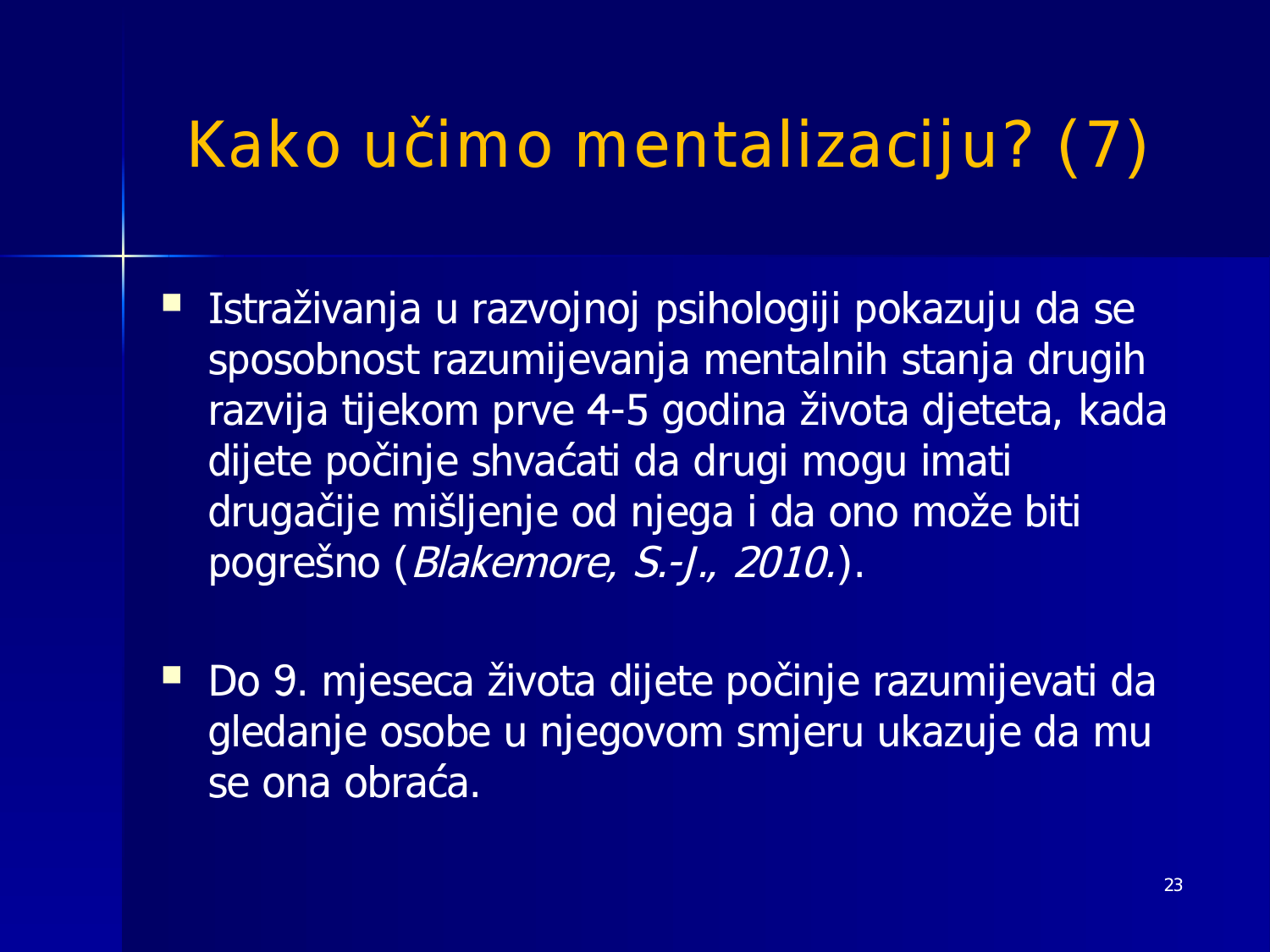

# Kako učimo mentalizaciju? (7)
Istraživanja u razvojnoj psihologiji pokazuju da se sposobnost razumijevanja mentalnih stanja drugih razvija tijekom prve 4-5 godina života djeteta, kada dijete počinje shvaćati da drugi mogu imati drugačije mišljenje od njega i da ono može biti pogrešno (Blakemore, S.-J., 2010.).

Do 9. mjeseca života dijete počinje razumijevati da gledanje osobe u njegovom smjeru ukazuje da mu se ona obraća.

23